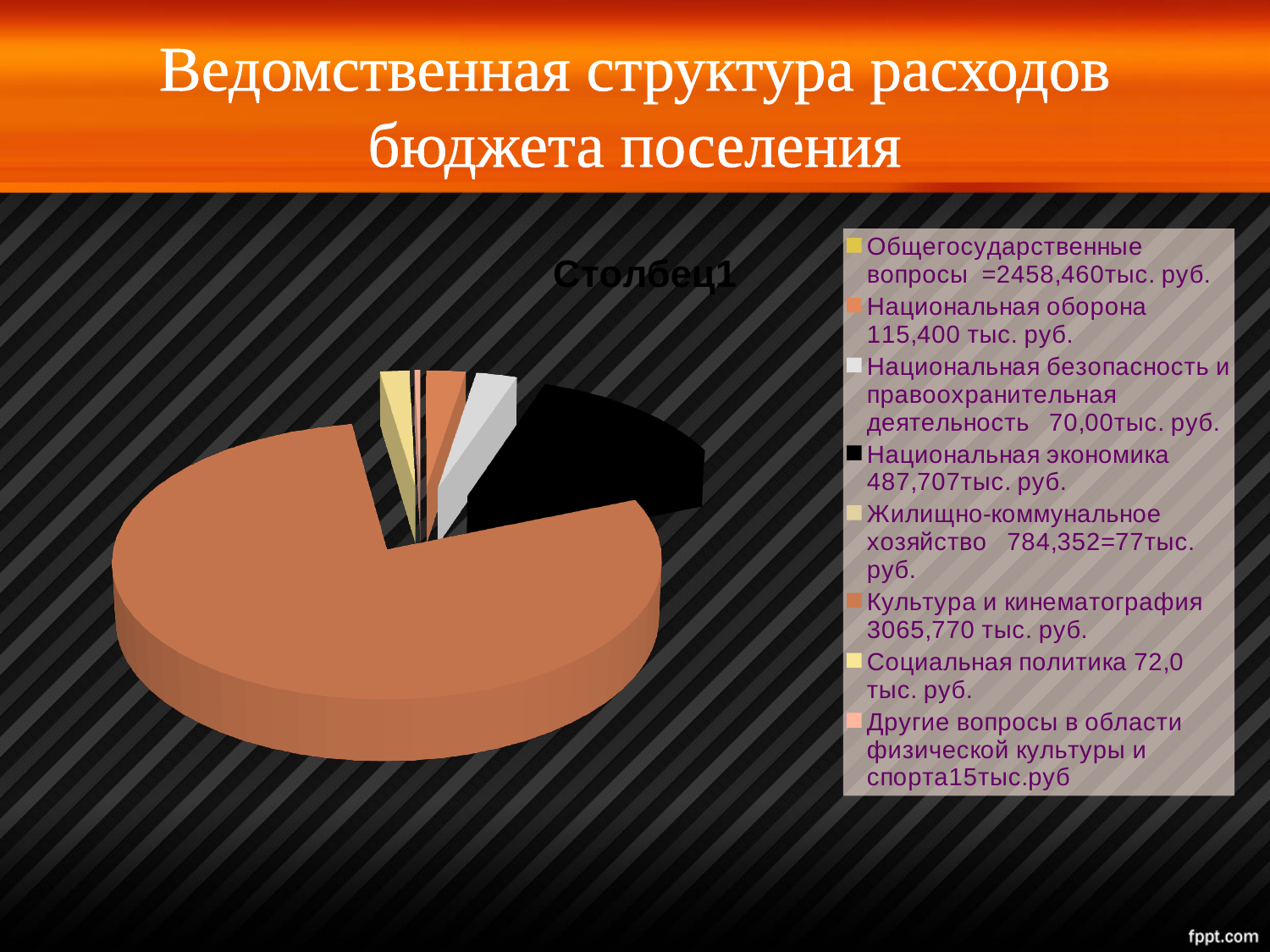

# Ведомственная структура расходов бюджета поселения

[unsupported chart]